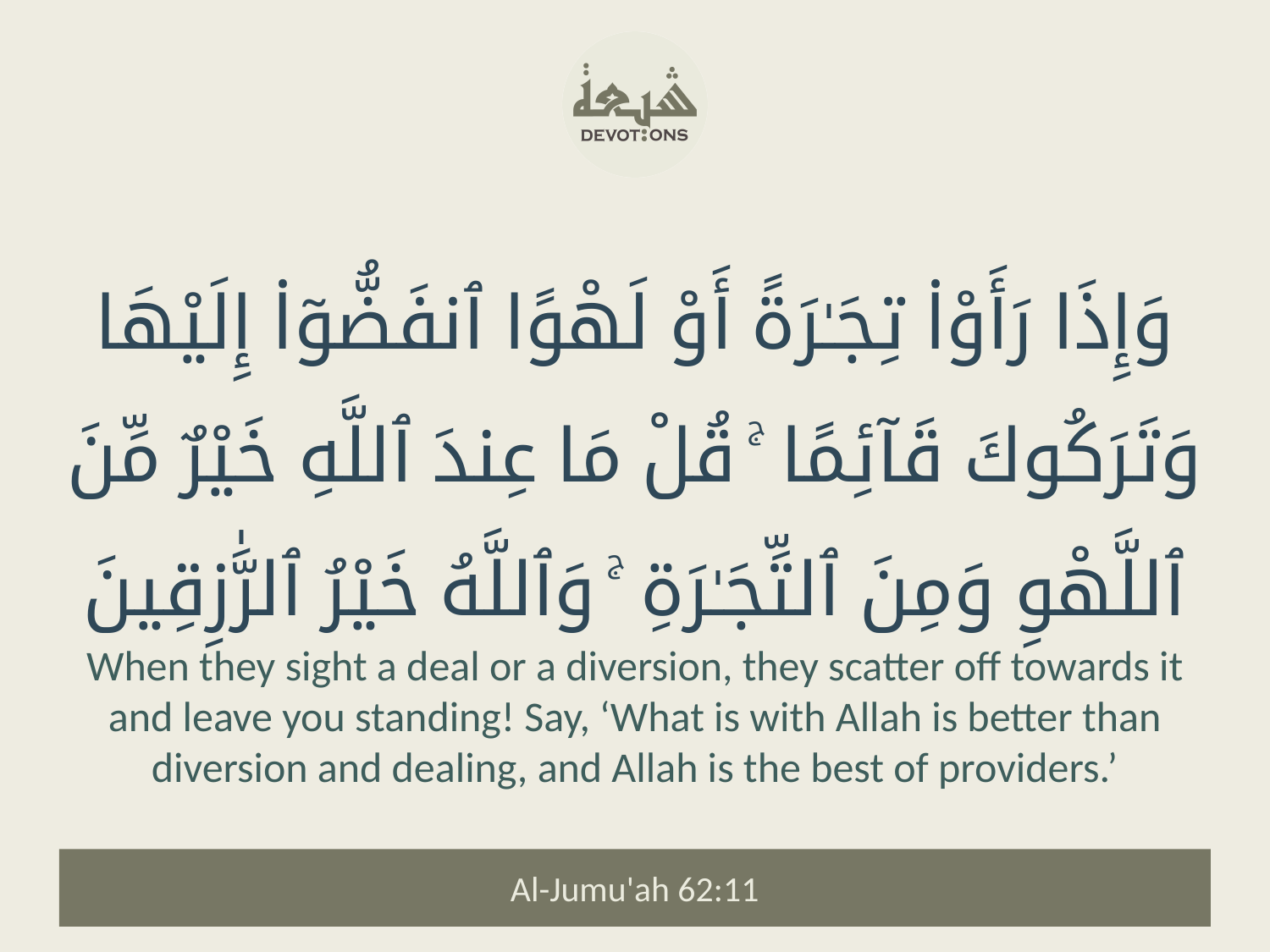

وَإِذَا رَأَوْا۟ تِجَـٰرَةً أَوْ لَهْوًا ٱنفَضُّوٓا۟ إِلَيْهَا وَتَرَكُوكَ قَآئِمًا ۚ قُلْ مَا عِندَ ٱللَّهِ خَيْرٌ مِّنَ ٱللَّهْوِ وَمِنَ ٱلتِّجَـٰرَةِ ۚ وَٱللَّهُ خَيْرُ ٱلرَّٰزِقِينَ
When they sight a deal or a diversion, they scatter off towards it and leave you standing! Say, ‘What is with Allah is better than diversion and dealing, and Allah is the best of providers.’
Al-Jumu'ah 62:11